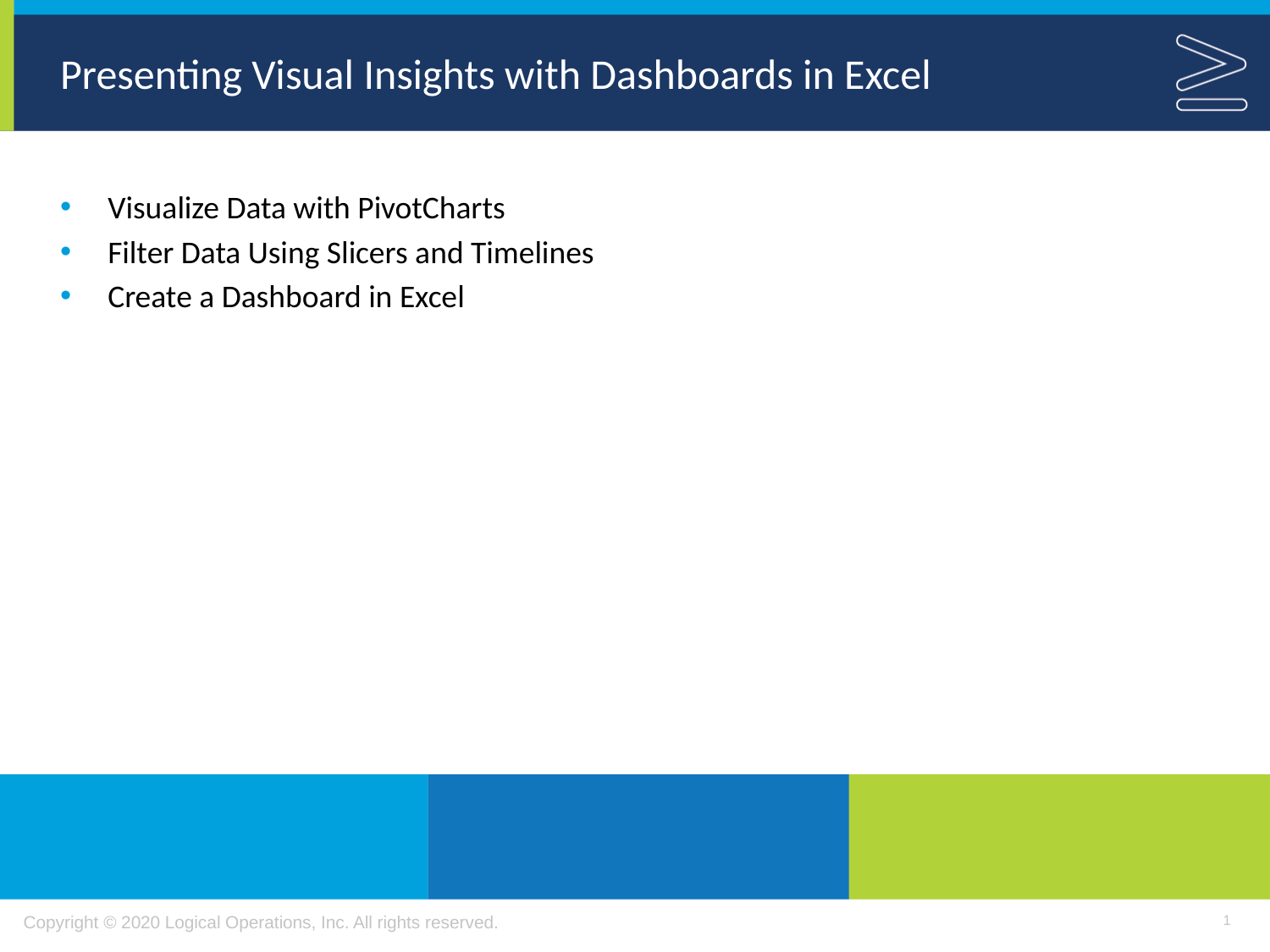

# Presenting Visual Insights with Dashboards in Excel
Visualize Data with PivotCharts
Filter Data Using Slicers and Timelines
Create a Dashboard in Excel
1